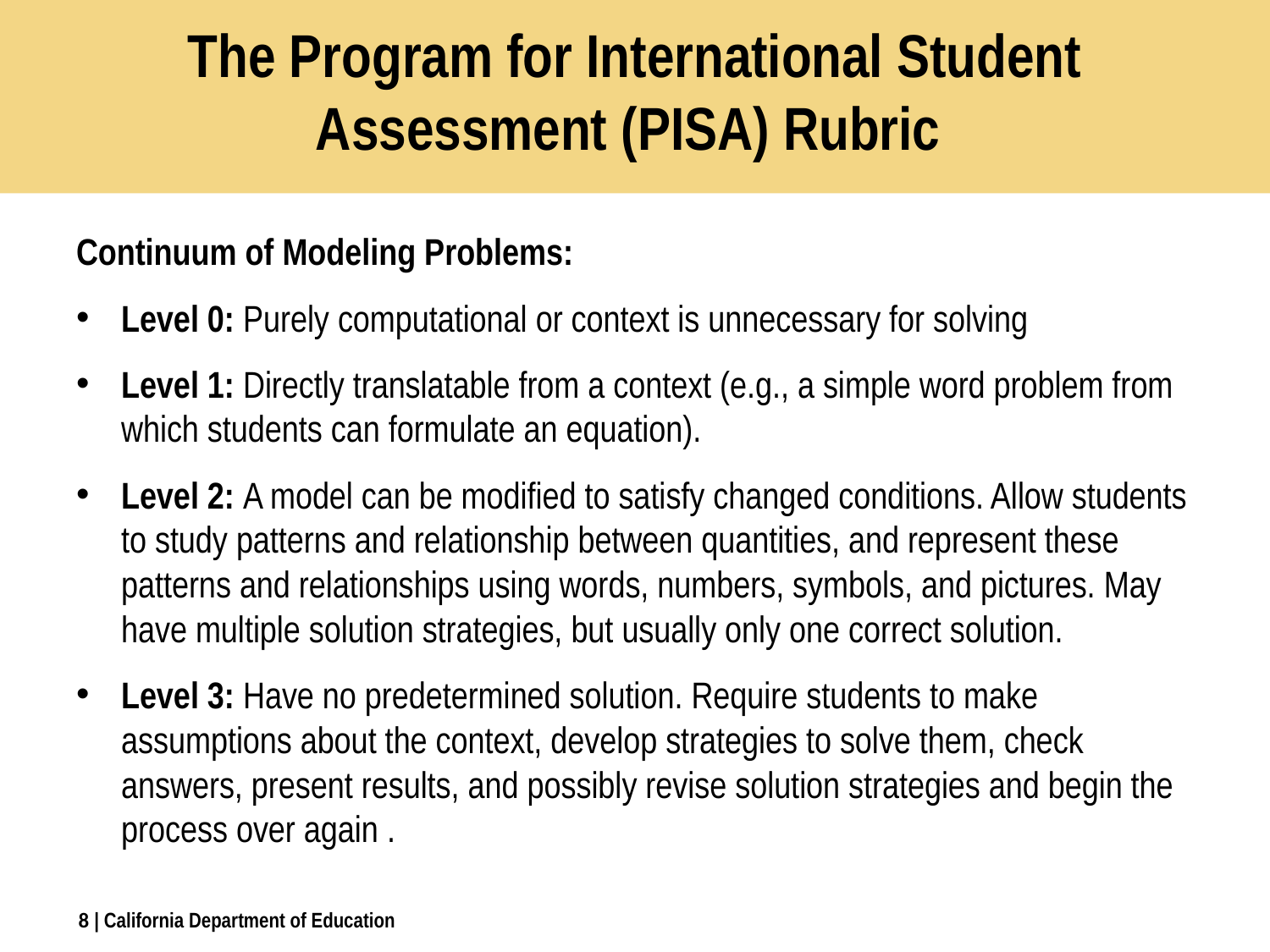

# The Program for International Student Assessment (PISA) Rubric
Continuum of Modeling Problems:
Level 0: Purely computational or context is unnecessary for solving
Level 1: Directly translatable from a context (e.g., a simple word problem from which students can formulate an equation).
Level 2: A model can be modified to satisfy changed conditions. Allow students to study patterns and relationship between quantities, and represent these patterns and relationships using words, numbers, symbols, and pictures. May have multiple solution strategies, but usually only one correct solution.
Level 3: Have no predetermined solution. Require students to make assumptions about the context, develop strategies to solve them, check answers, present results, and possibly revise solution strategies and begin the process over again .

8
| California Department of Education